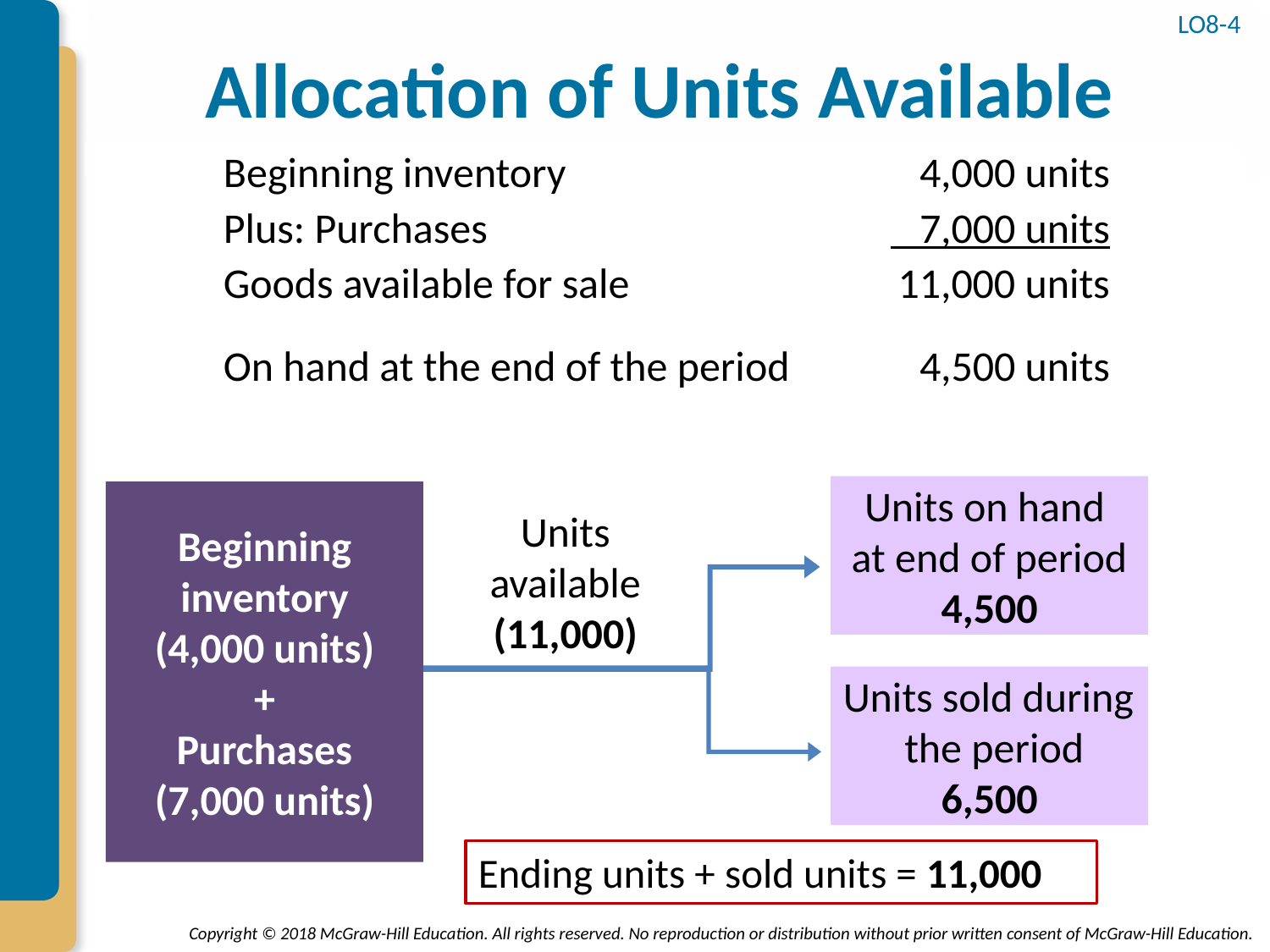

LO8-4
# Allocation of Units Available
| Beginning inventory | 4,000 units |
| --- | --- |
| Plus: Purchases | 7,000 units |
| Goods available for sale | 11,000 units |
| On hand at the end of the period | 4,500 units |
| --- | --- |
Units on hand
at end of period
4,500
Beginning inventory
(4,000 units)
+
Purchases
(7,000 units)
Units available
(11,000)

Units sold during
 the period
6,500
Ending units + sold units = 11,000